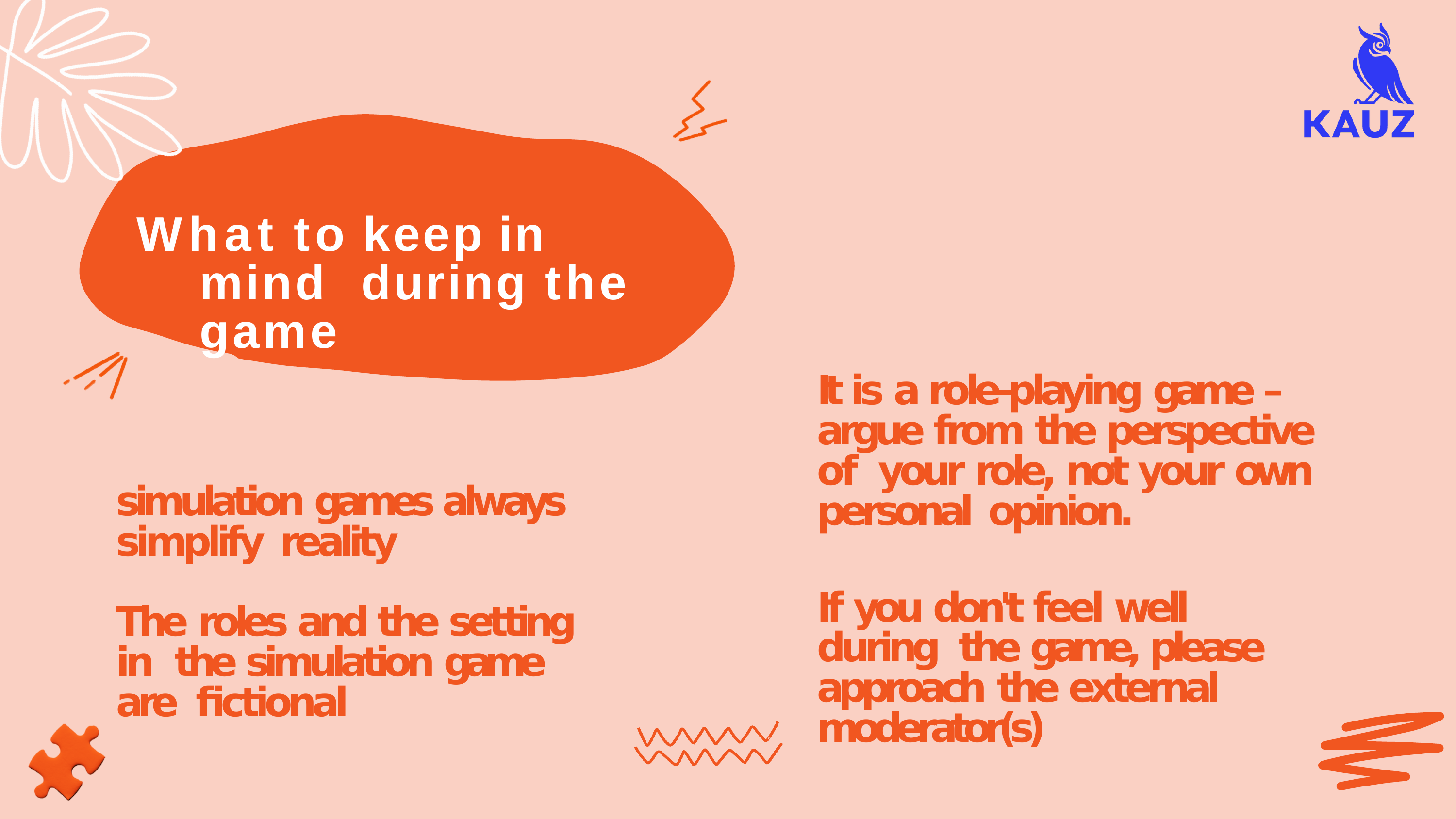

# What to keep in mind  during the game
It is a role-playing game –  argue from the perspective of  your role, not your own  personal opinion.
simulation games always  simplify reality
The roles and the setting in  the simulation game are  fictional
If you don't feel well during  the game, please approach  the external moderator(s)